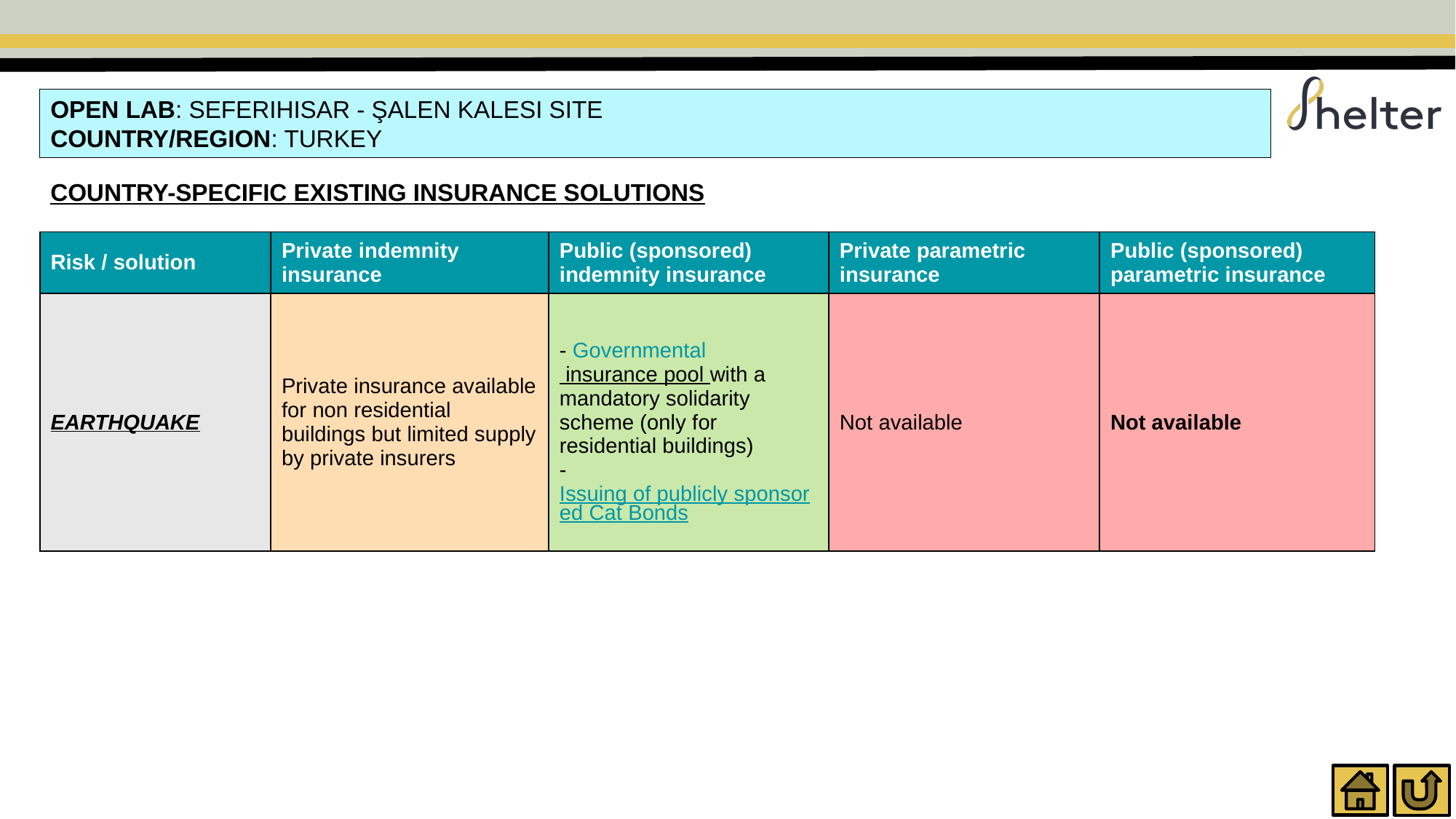

OPEN LAB: SEFERIHISAR - ŞALEN KALESI SITE
COUNTRY/REGION: TURKEY
COUNTRY-SPECIFIC EXISTING INSURANCE SOLUTIONS
| Risk / solution | Private indemnity insurance | Public (sponsored) indemnity insurance | Private parametric insurance | Public (sponsored) parametric insurance |
| --- | --- | --- | --- | --- |
| EARTHQUAKE | Private insurance available for non residential buildings but limited supply by private insurers | - Governmental insurance pool with a mandatory solidarity scheme (only for residential buildings) - Issuing of publicly sponsored Cat Bonds | Not available | Not available |